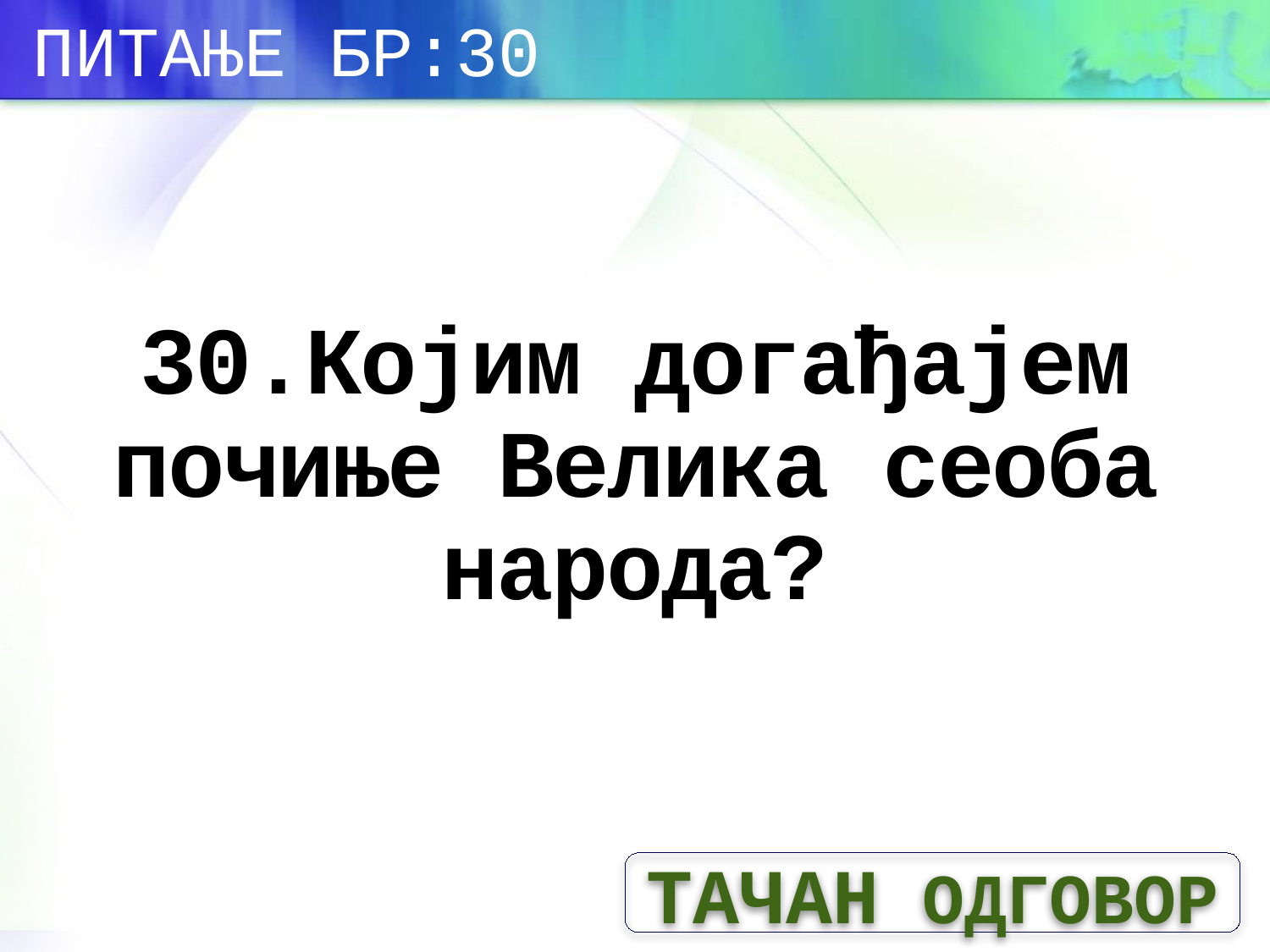

ПИТАЊЕ БР:30
# 30.Којим догађајем почиње Велика сеоба народа?
ТАЧАН ОДГОВОР